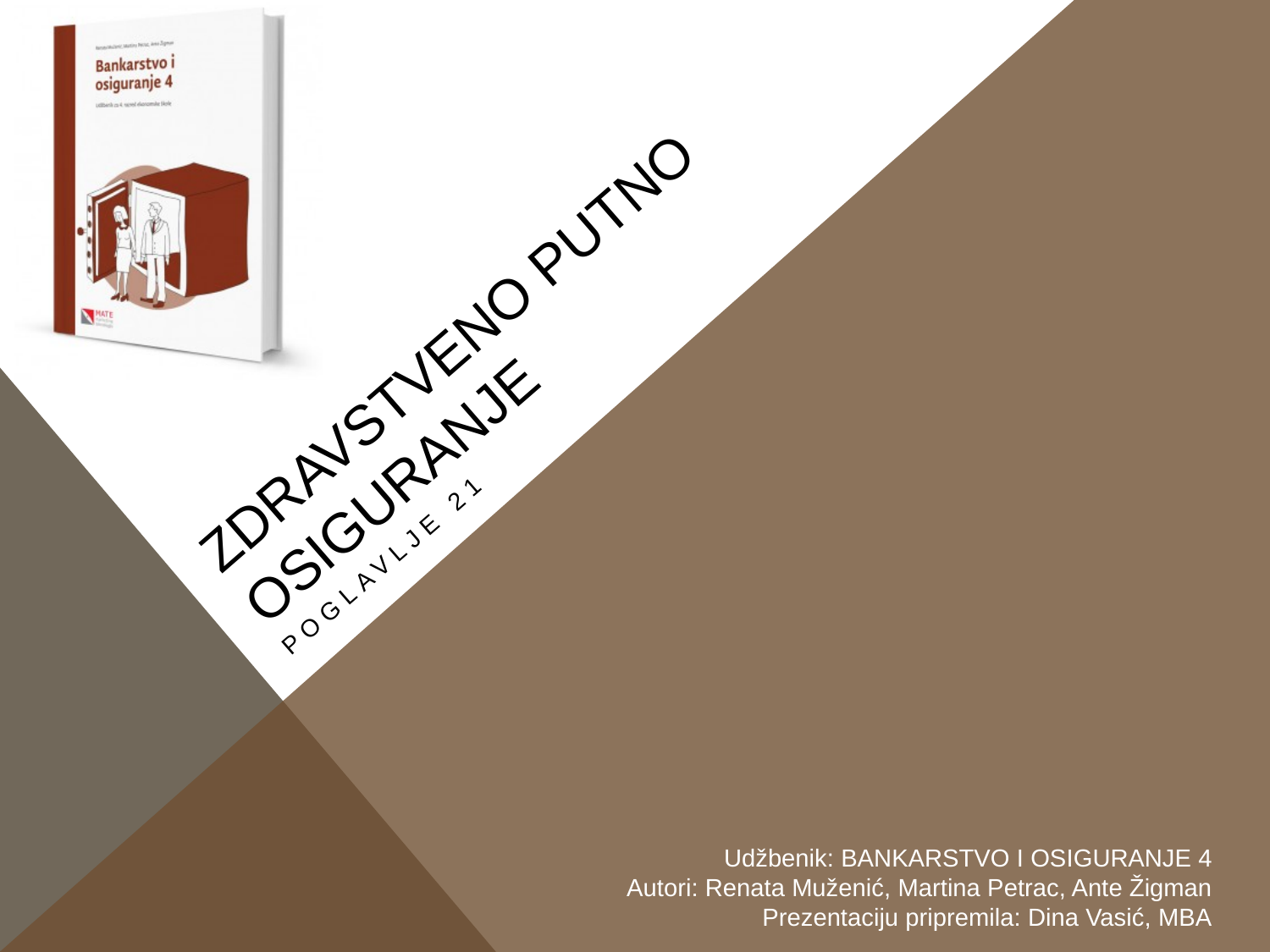

# Zdravstveno putno osiguranje
POGLAVLJE 21
Udžbenik: BANKARSTVO I OSIGURANJE 4
Autori: Renata Muženić, Martina Petrac, Ante Žigman
Prezentaciju pripremila: Dina Vasić, MBA